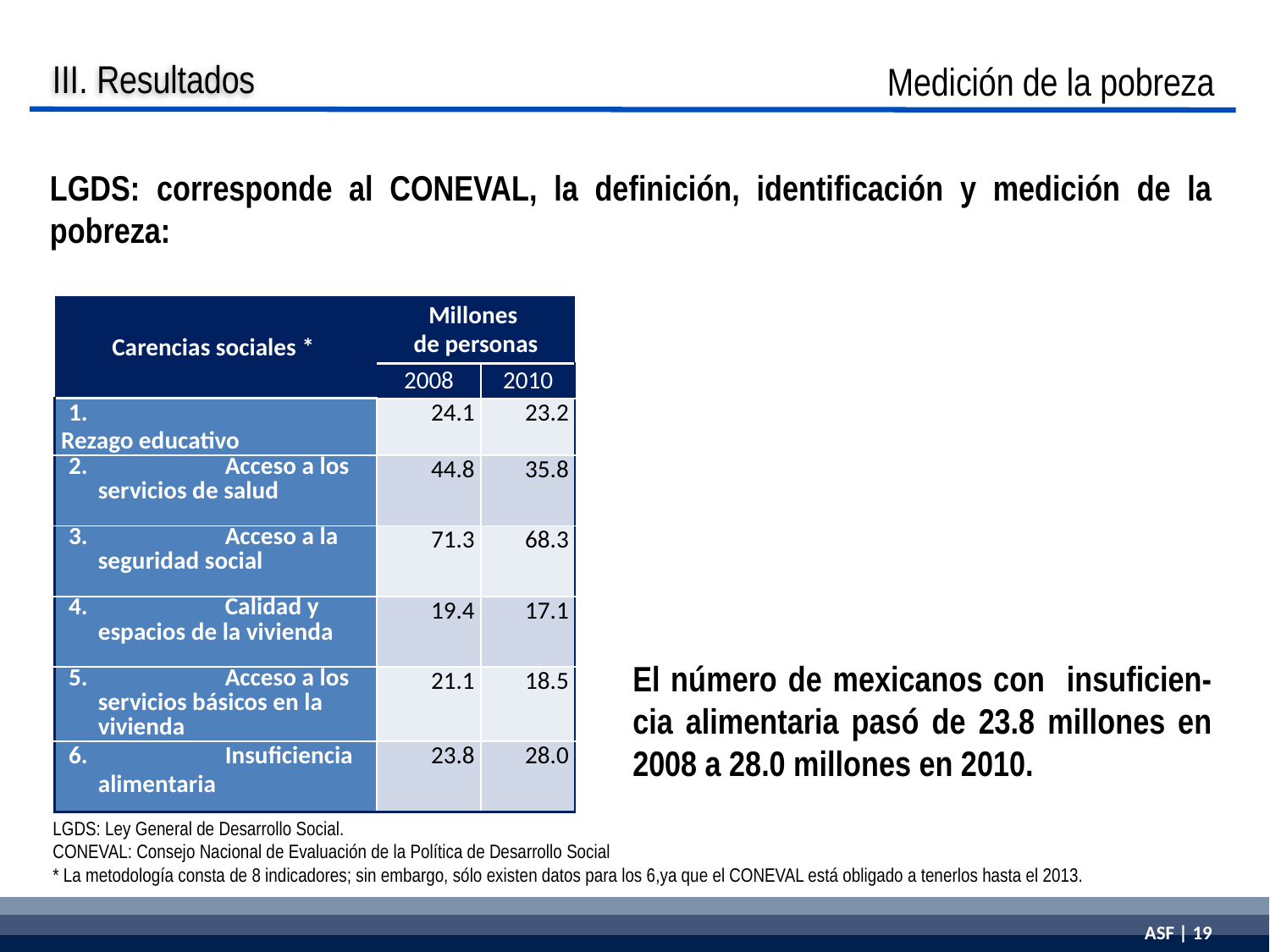

III. Resultados
Medición de la pobreza

LGDS: corresponde al CONEVAL, la definición, identificación y medición de la pobreza:
| Carencias sociales \* | Millones de personas |  |
| --- | --- | --- |
|  | 2008 | 2010 |
| 1. Rezago educativo | 24.1 | 23.2 |
| 2. Acceso a los servicios de salud | 44.8 | 35.8 |
| 3. Acceso a la seguridad social | 71.3 | 68.3 |
| 4. Calidad y espacios de la vivienda | 19.4 | 17.1 |
| 5. Acceso a los servicios básicos en la vivienda | 21.1 | 18.5 |
| 6. Insuficiencia alimentaria | 23.8 | 28.0 |
El número de mexicanos con  insuficien-cia alimentaria pasó de 23.8 millones en 2008 a 28.0 millones en 2010.
LGDS: Ley General de Desarrollo Social.
CONEVAL: Consejo Nacional de Evaluación de la Política de Desarrollo Social
* La metodología consta de 8 indicadores; sin embargo, sólo existen datos para los 6,ya que el CONEVAL está obligado a tenerlos hasta el 2013.
|  |
| --- |
|  |
|  |
ASF | 19